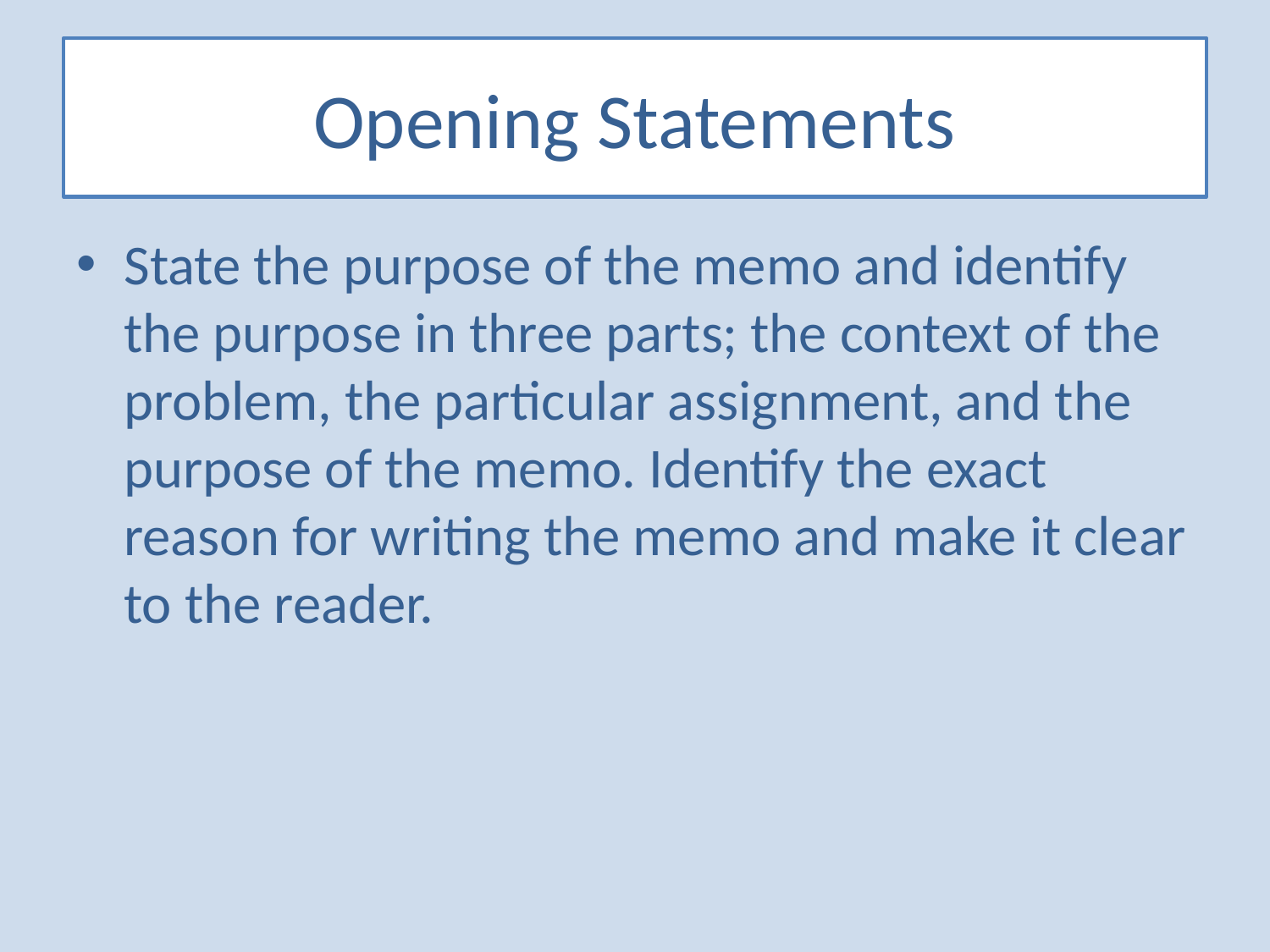

# Opening Statements
State the purpose of the memo and identify the purpose in three parts; the context of the problem, the particular assignment, and the purpose of the memo. Identify the exact reason for writing the memo and make it clear to the reader.